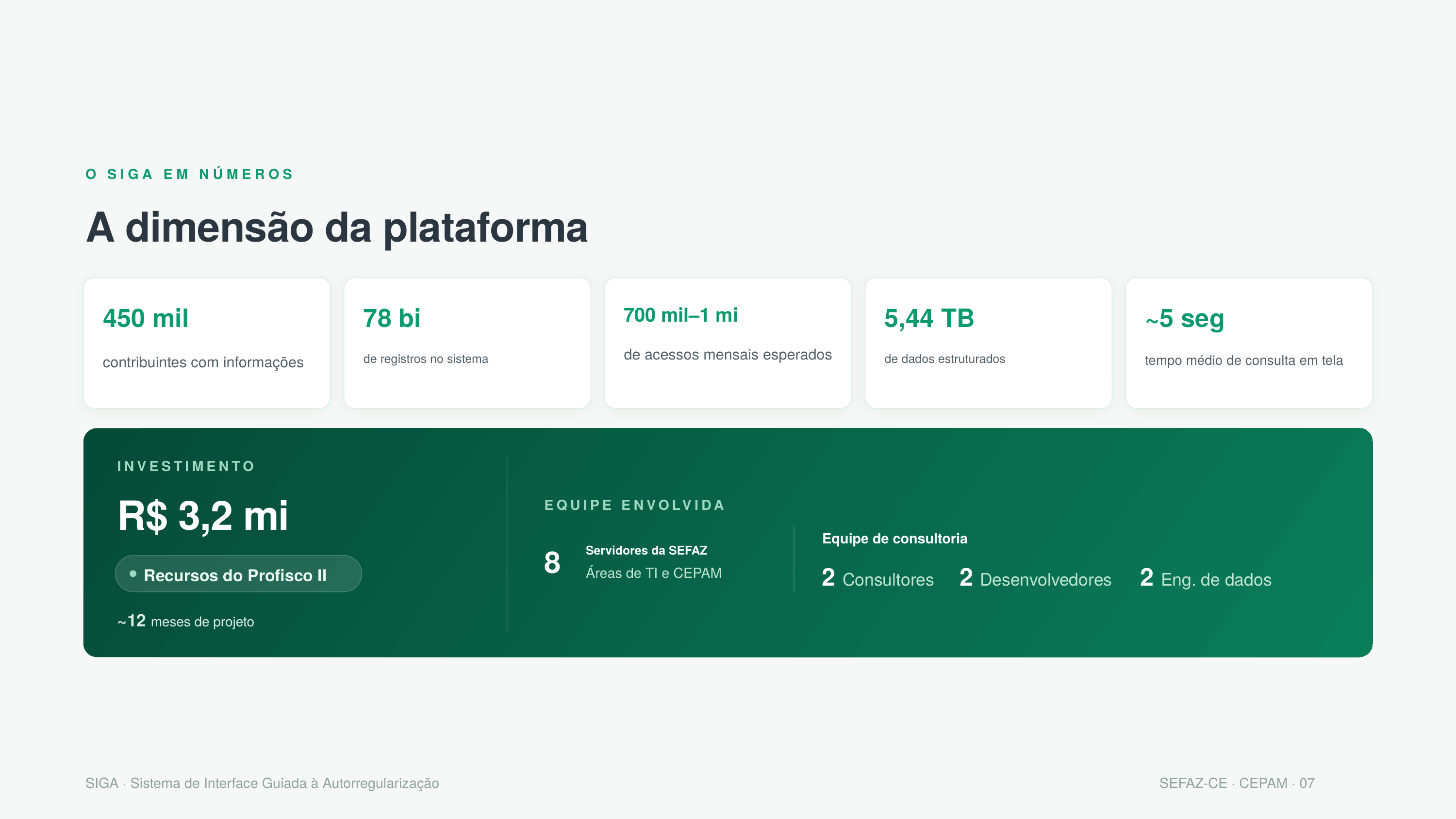

O SIGA EM NÚMEROS
A dimensão da plataforma

450 mil
78 bi
700 mil–1 mi
5,44 TB
~5 seg
de acessos mensais esperados
contribuintes com informações
de registros no sistema
de dados estruturados
tempo médio de consulta em tela

INVESTIMENTO

R$ 3,2 mi
EQUIPE ENVOLVIDA

Equipe de consultoria
Servidores da SEFAZ
8

2 Consultores
2 Desenvolvedores
2 Eng. de dados
Áreas de TI e CEPAM
Recursos do Profisco II

~12 meses de projeto
SIGA · Sistema de Interface Guiada à Autorregularização
SEFAZ-CE · CEPAM · 07